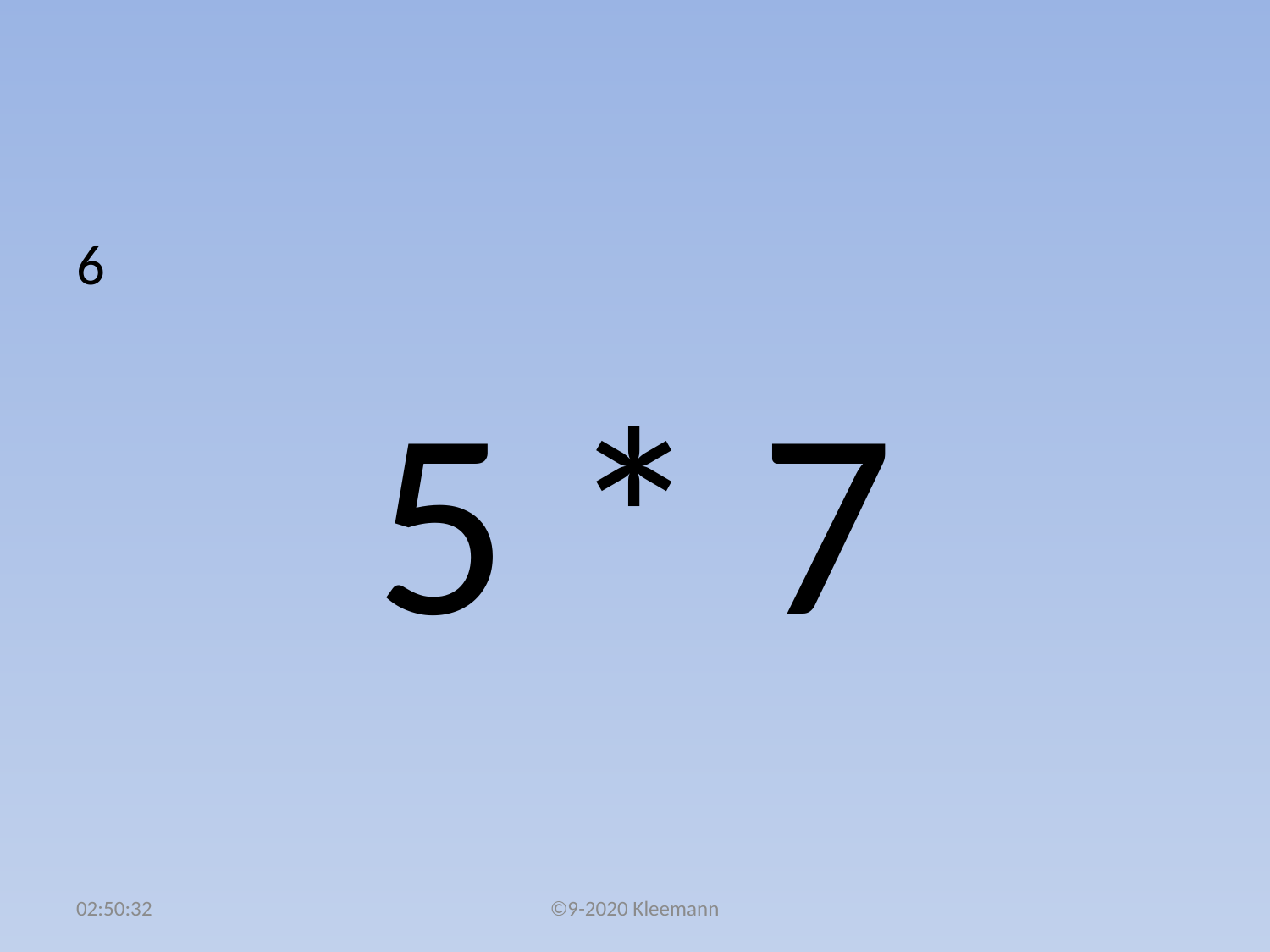

#
6
5 * 7
02:50:32
©9-2020 Kleemann